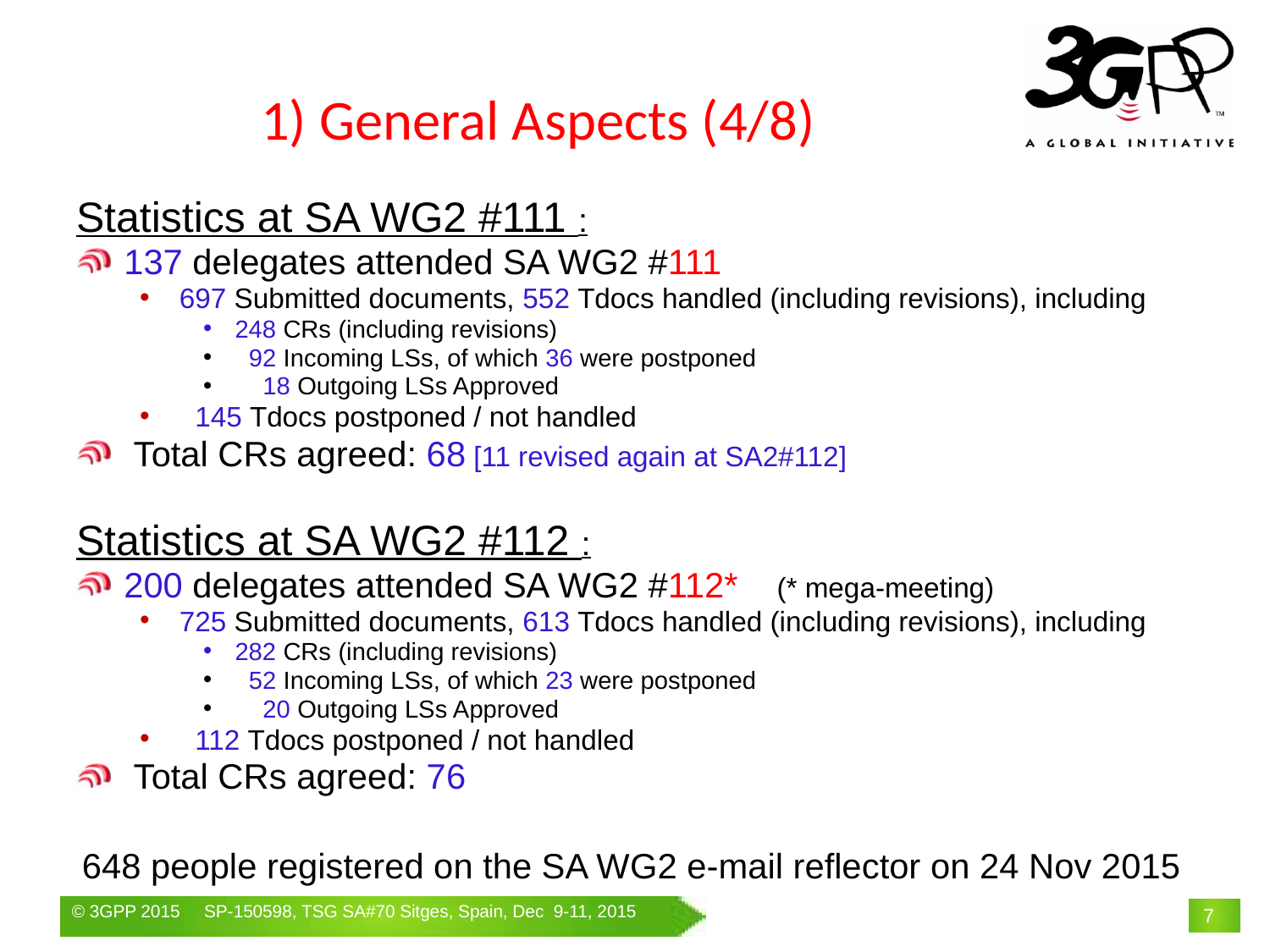

# 1) General Aspects (4/8)
Statistics at SA WG2 #111 :
137 delegates attended SA WG2 #111
697 Submitted documents, 552 Tdocs handled (including revisions), including
248 CRs (including revisions)
  92 Incoming LSs, of which 36 were postponed
    18 Outgoing LSs Approved
  145 Tdocs postponed / not handled
 Total CRs agreed: 68 [11 revised again at SA2#112]

Statistics at SA WG2 #112 :
200 delegates attended SA WG2 #112*    (* mega-meeting)
725 Submitted documents, 613 Tdocs handled (including revisions), including
282 CRs (including revisions)
  52 Incoming LSs, of which 23 were postponed
    20 Outgoing LSs Approved
  112 Tdocs postponed / not handled
 Total CRs agreed: 76

648 people registered on the SA WG2 e-mail reflector on 24 Nov 2015